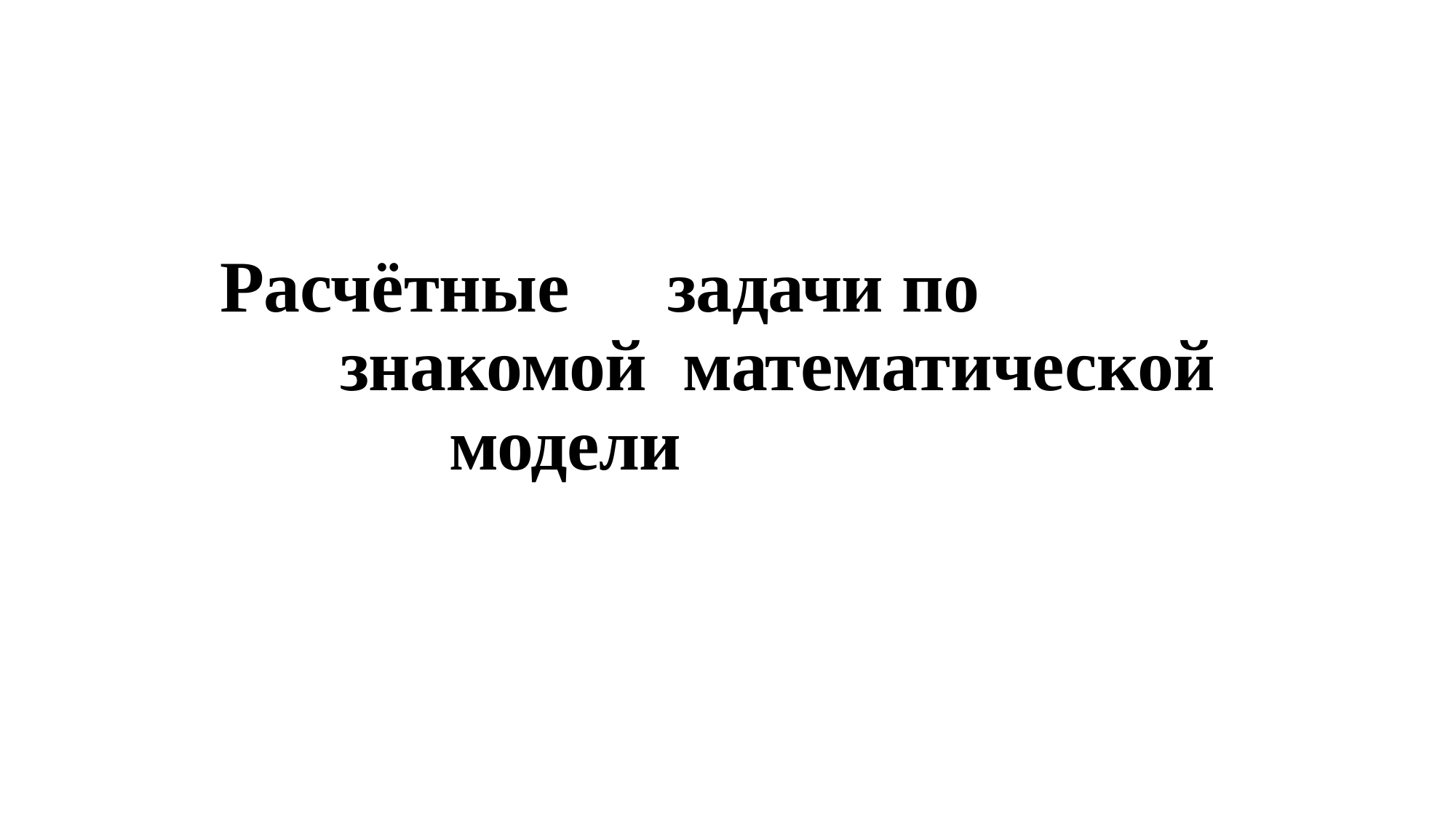

# Расчётные	задачи по знакомой  математической	модели